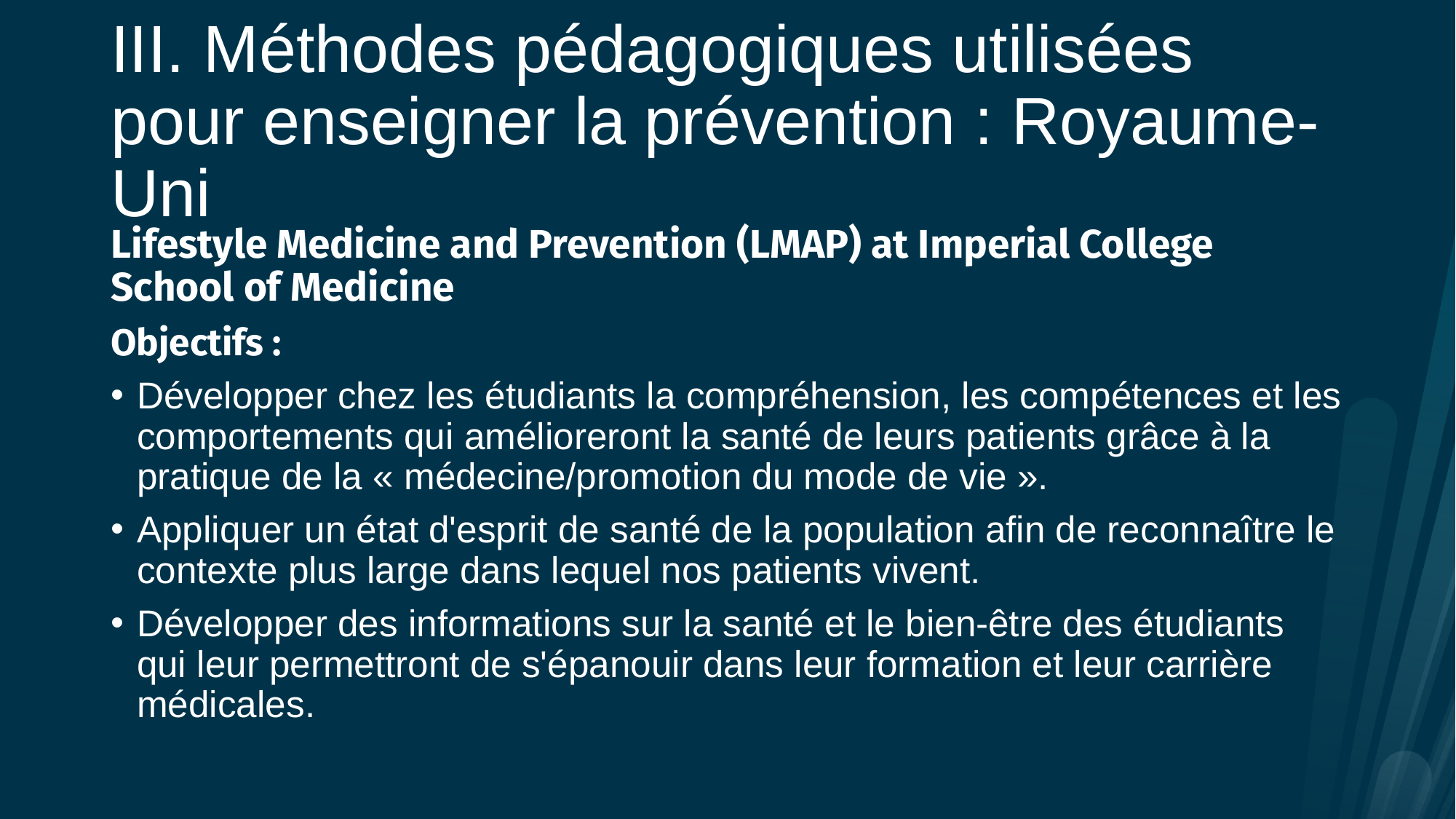

# III. Méthodes pédagogiques utilisées pour enseigner la prévention : Royaume-Uni
Lifestyle Medicine and Prevention (LMAP) at Imperial College School of Medicine
Objectifs :
Développer chez les étudiants la compréhension, les compétences et les comportements qui amélioreront la santé de leurs patients grâce à la pratique de la « médecine/promotion du mode de vie ».
Appliquer un état d'esprit de santé de la population afin de reconnaître le contexte plus large dans lequel nos patients vivent.
Développer des informations sur la santé et le bien-être des étudiants qui leur permettront de s'épanouir dans leur formation et leur carrière médicales.